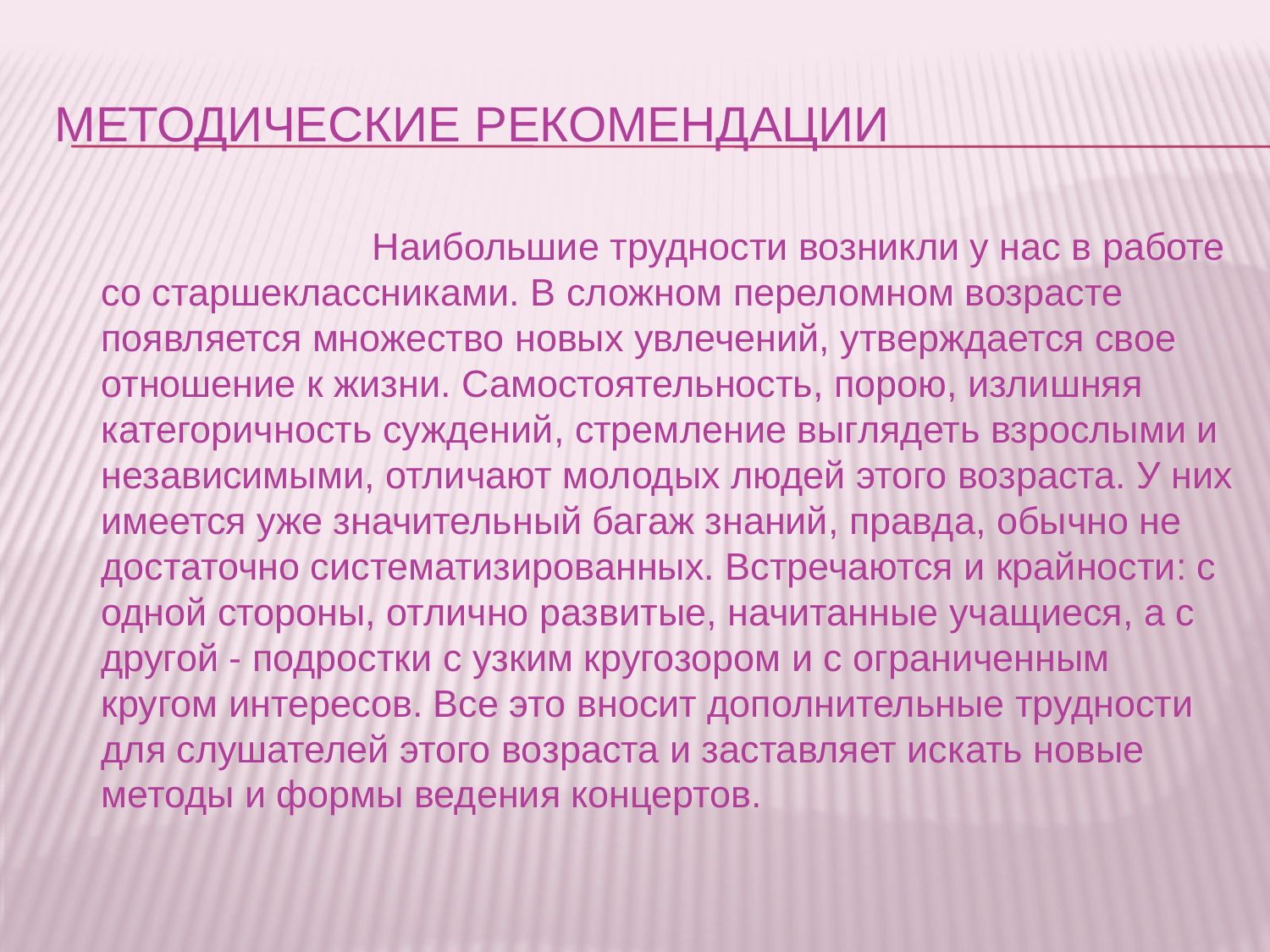

# Методические рекомендации
                              Наибольшие трудности возникли у нас в работе со старшеклассниками. В сложном переломном возрасте появляется множество новых увлечений, утверждается свое отношение к жизни. Самостоятельность, порою, излишняя категоричность суждений, стремление выглядеть взрослыми и независимыми, отличают молодых людей этого возраста. У них имеется уже значительный багаж знаний, правда, обычно не достаточно систематизированных. Встречаются и крайности: с одной стороны, отлично развитые, начитанные учащиеся, а с другой - подростки с узким кругозором и с ограниченным кругом интересов. Все это вносит дополнительные трудности для слушателей этого возраста и заставляет искать новые методы и формы ведения концертов.